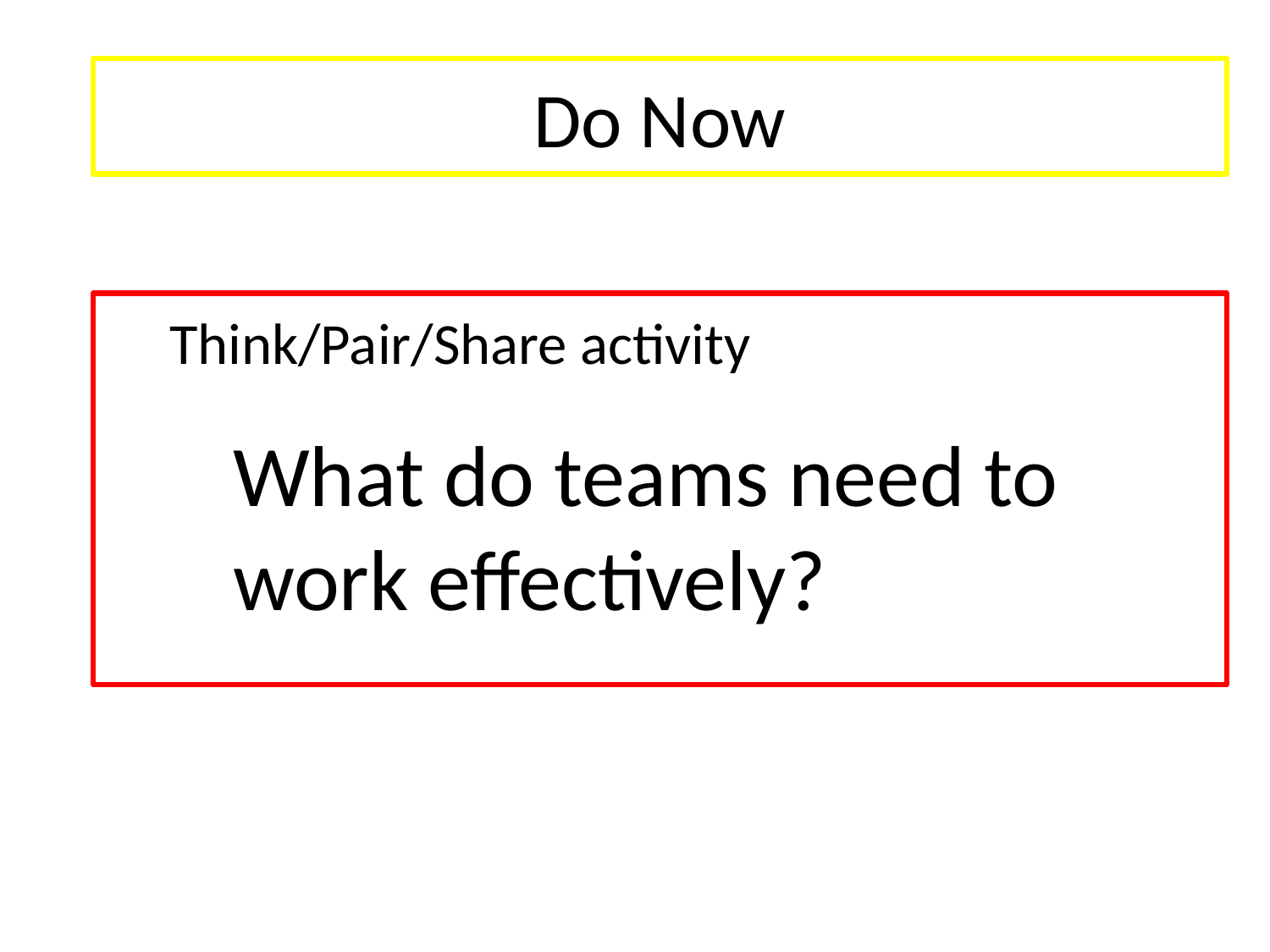

# Do Now
Think/Pair/Share activity

What do teams need to work effectively?